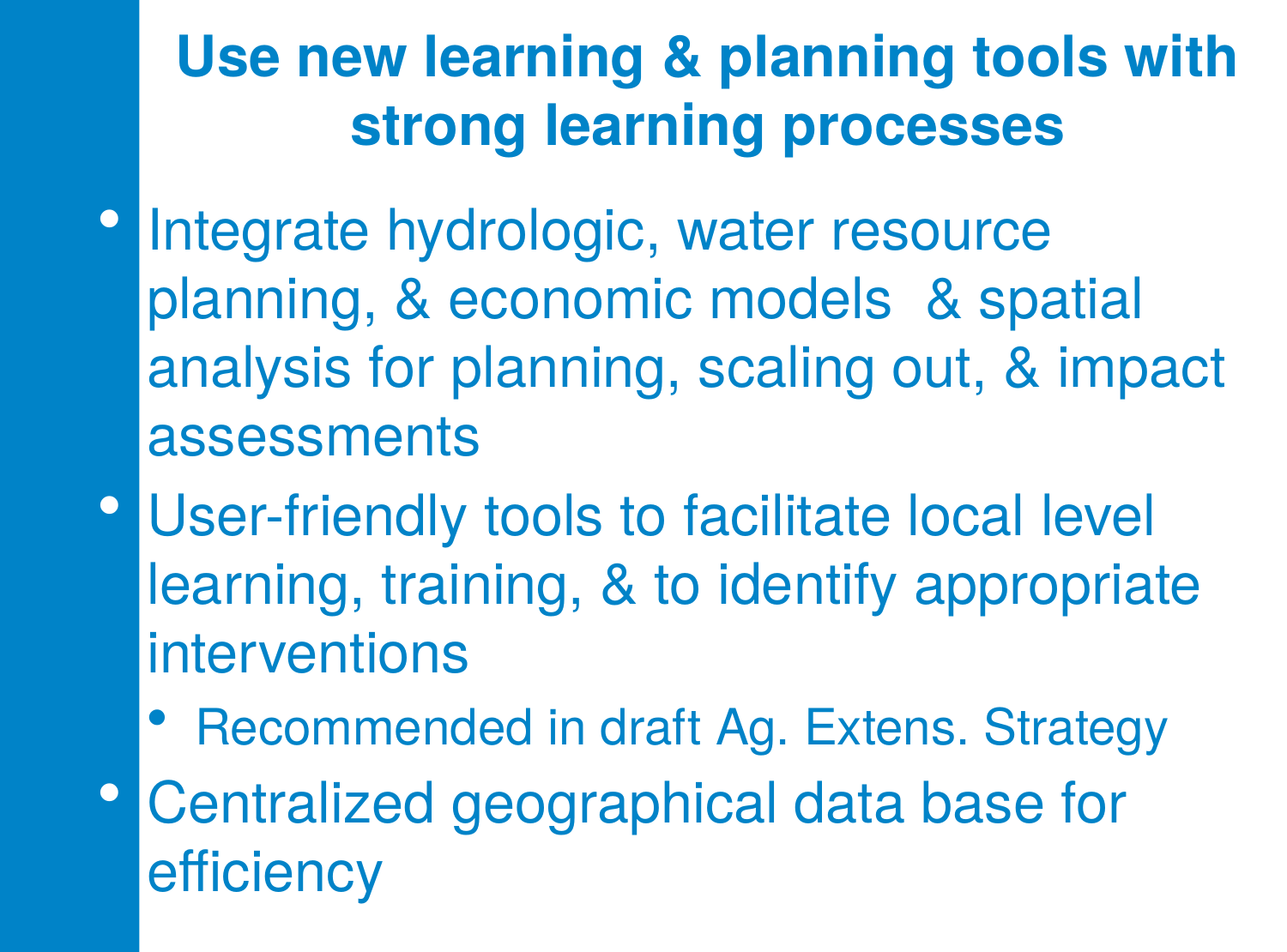

# Use new learning & planning tools with strong learning processes
Integrate hydrologic, water resource planning, & economic models  & spatial analysis for planning, scaling out, & impact assessments
User-friendly tools to facilitate local level learning, training, & to identify appropriate interventions
Recommended in draft Ag. Extens. Strategy
Centralized geographical data base for efficiency